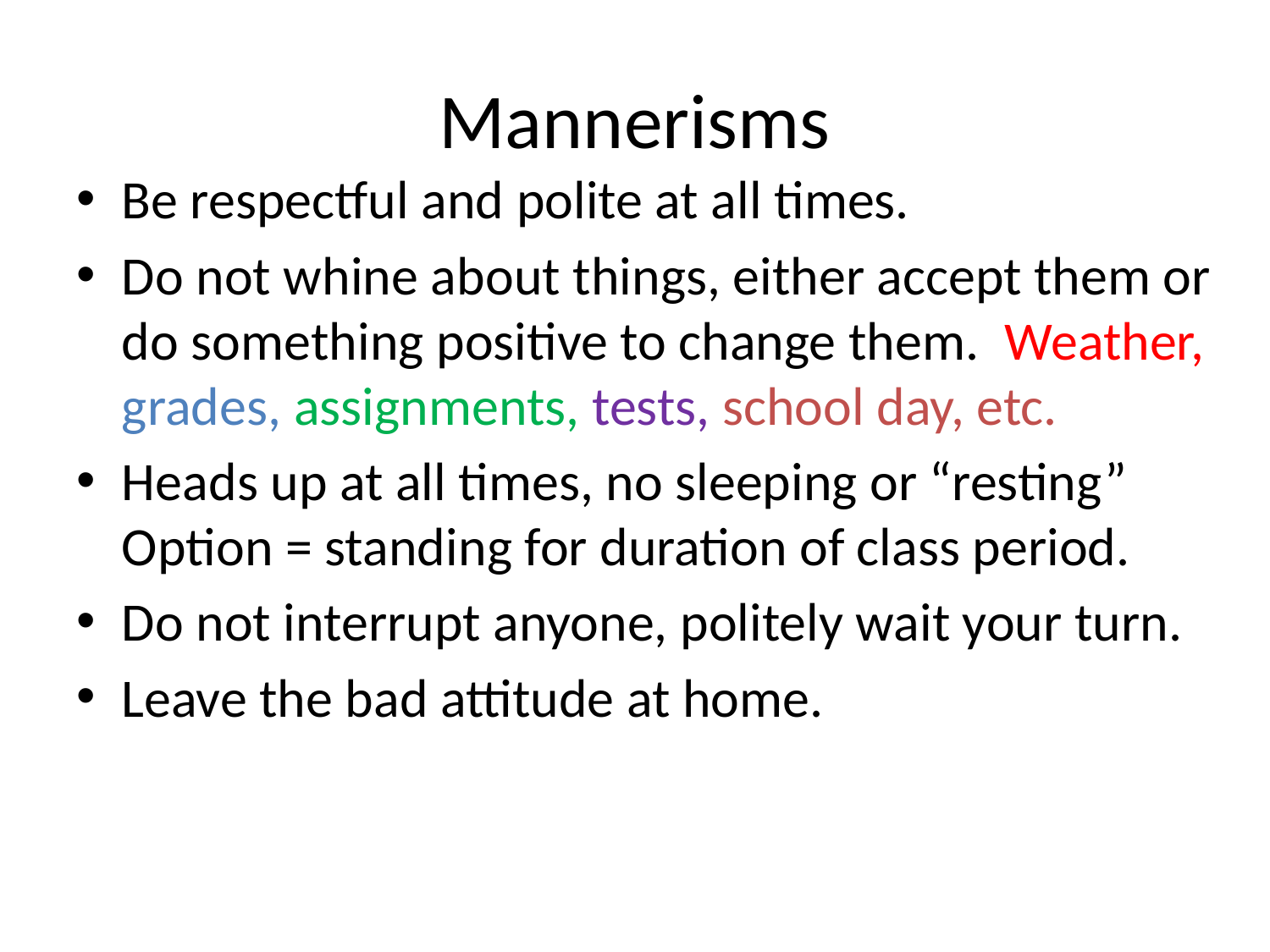

# Mannerisms
Be respectful and polite at all times.
Do not whine about things, either accept them or do something positive to change them.  Weather, grades, assignments, tests, school day, etc.
Heads up at all times, no sleeping or “resting” Option = standing for duration of class period.
Do not interrupt anyone, politely wait your turn.
Leave the bad attitude at home.